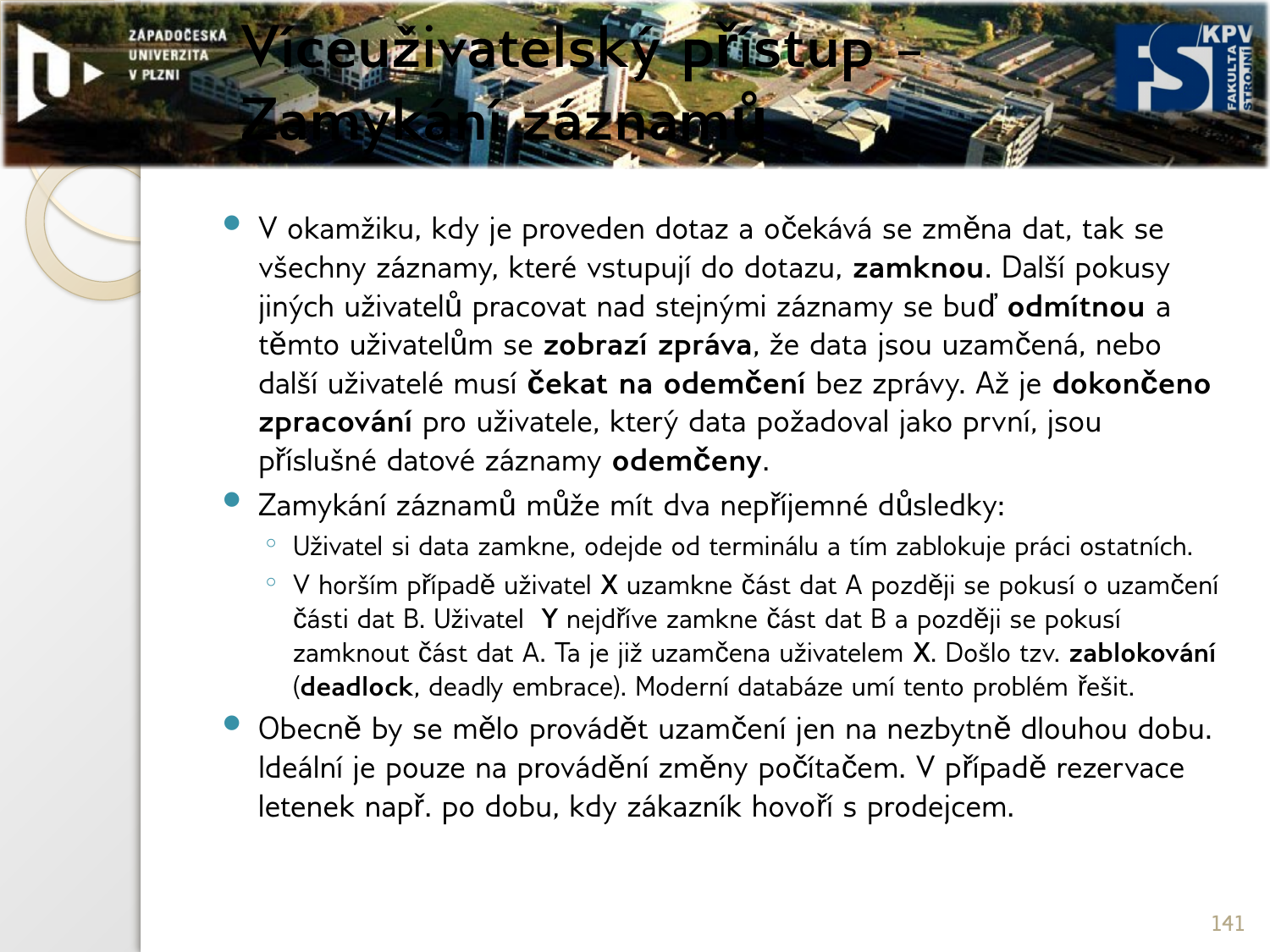

# Víceuživatelský přístup – Zamykání záznamů
V okamžiku, kdy je proveden dotaz a očekává se změna dat, tak se všechny záznamy, které vstupují do dotazu, zamknou. Další pokusy jiných uživatelů pracovat nad stejnými záznamy se buď odmítnou a těmto uživatelům se zobrazí zpráva, že data jsou uzamčená, nebo další uživatelé musí čekat na odemčení bez zprávy. Až je dokončeno zpracování pro uživatele, který data požadoval jako první, jsou příslušné datové záznamy odemčeny.
Zamykání záznamů může mít dva nepříjemné důsledky:
Uživatel si data zamkne, odejde od terminálu a tím zablokuje práci ostatních.
V horším případě uživatel X uzamkne část dat A později se pokusí o uzamčení části dat B. Uživatel  Y nejdříve zamkne část dat B a později se pokusí zamknout část dat A. Ta je již uzamčena uživatelem X. Došlo tzv. zablokování (deadlock, deadly embrace). Moderní databáze umí tento problém řešit.
Obecně by se mělo provádět uzamčení jen na nezbytně dlouhou dobu. Ideální je pouze na provádění změny počítačem. V případě rezervace letenek např. po dobu, kdy zákazník hovoří s prodejcem.
141